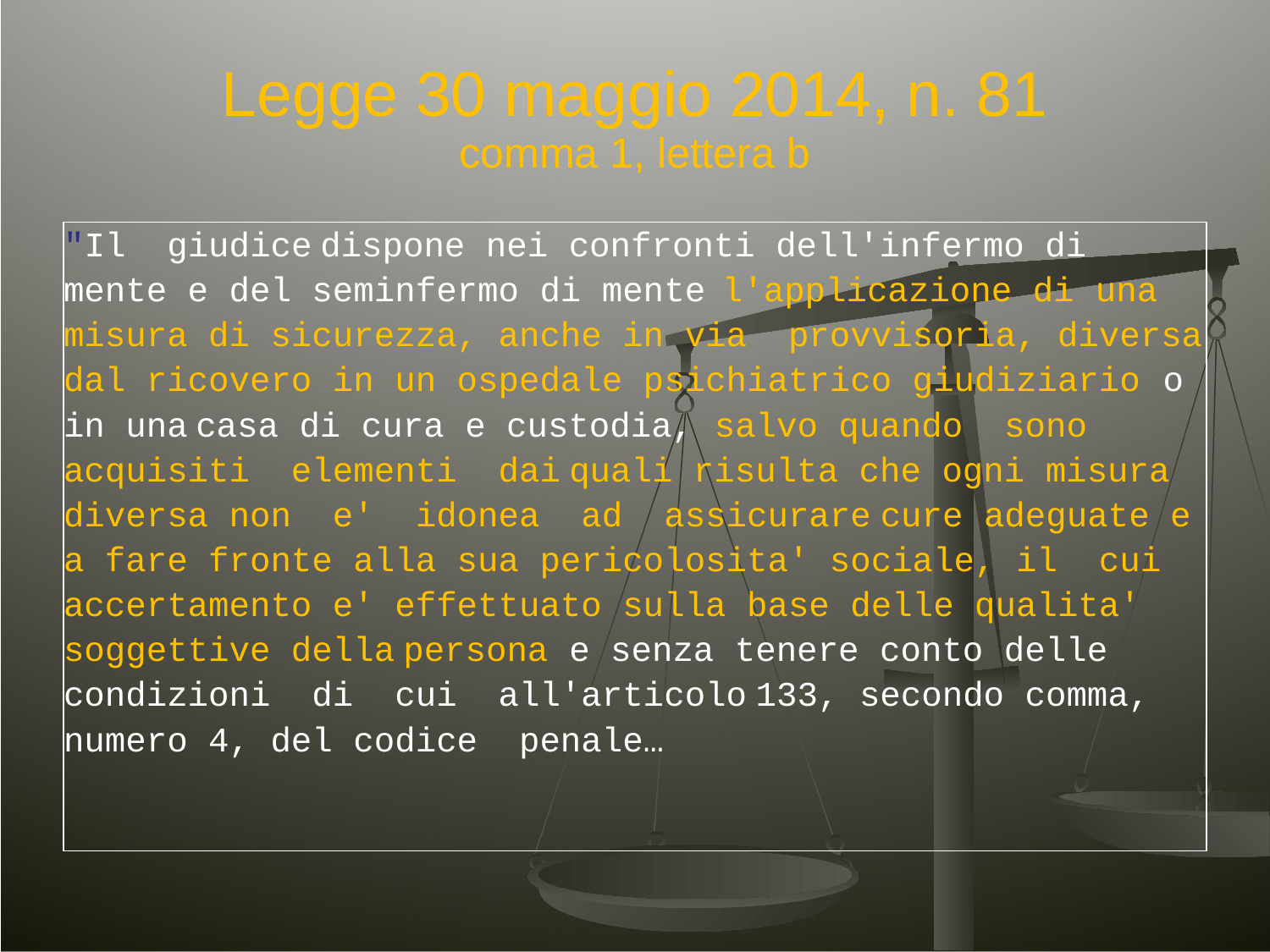

Legge 30 maggio 2014, n. 81
comma 1, lettera b
"Il  giudice dispone nei confronti dell'infermo di mente e del seminfermo di mente  l'applicazione di una misura di sicurezza, anche in via  provvisoria, diversa dal ricovero in un ospedale psichiatrico giudiziario o in una casa di cura e custodia, salvo quando  sono  acquisiti  elementi  dai quali risulta che ogni misura diversa non  e'  idonea  ad  assicurare cure adeguate e a fare fronte alla sua pericolosita' sociale, il  cui accertamento e' effettuato sulla base delle qualita' soggettive della persona e senza tenere conto delle  condizioni  di  cui  all'articolo 133, secondo comma, numero 4, del codice  penale…